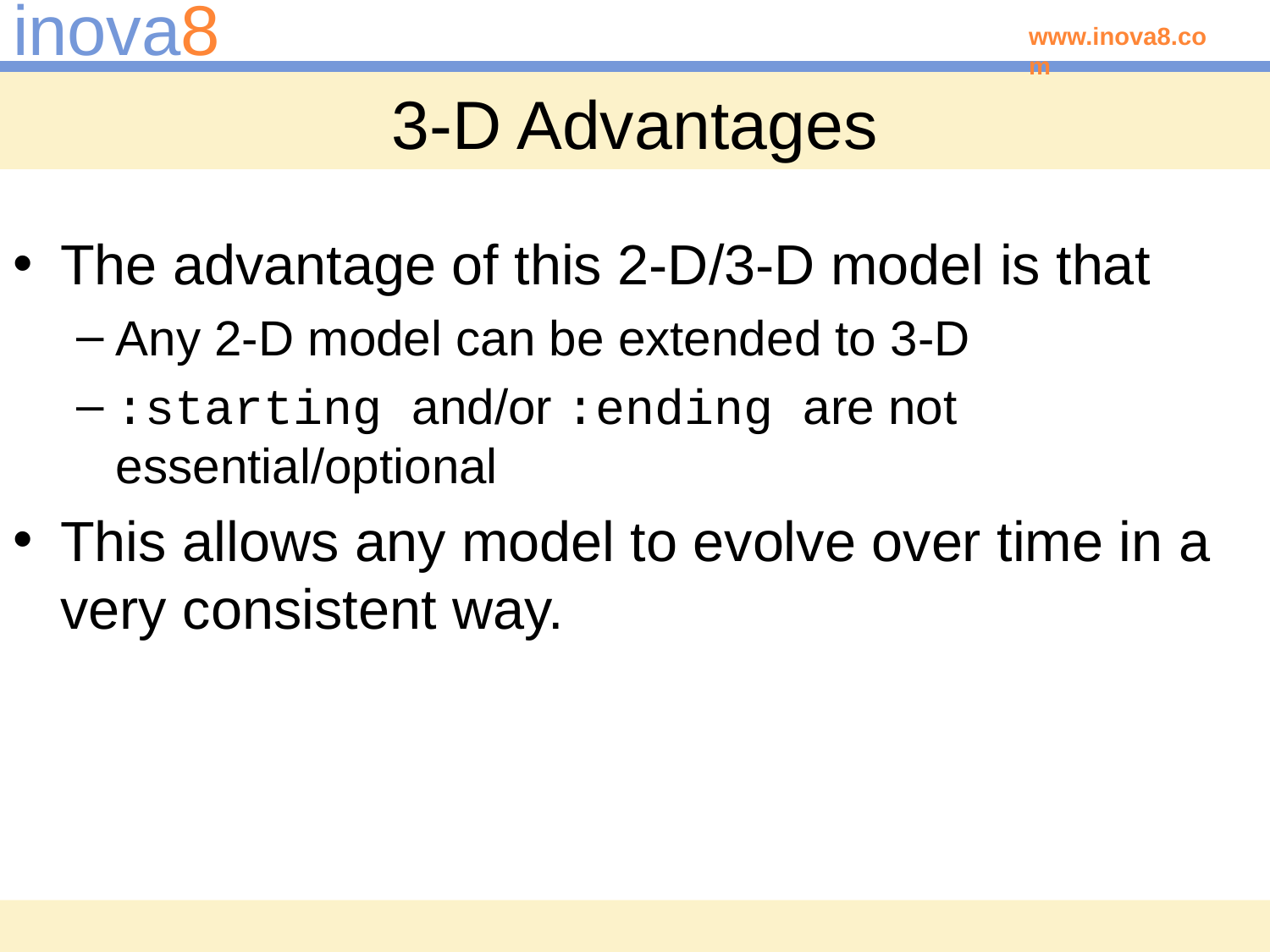

# 3-D Advantages
The advantage of this 2-D/3-D model is that
Any 2-D model can be extended to 3-D
:starting and/or :ending are not essential/optional
This allows any model to evolve over time in a very consistent way.